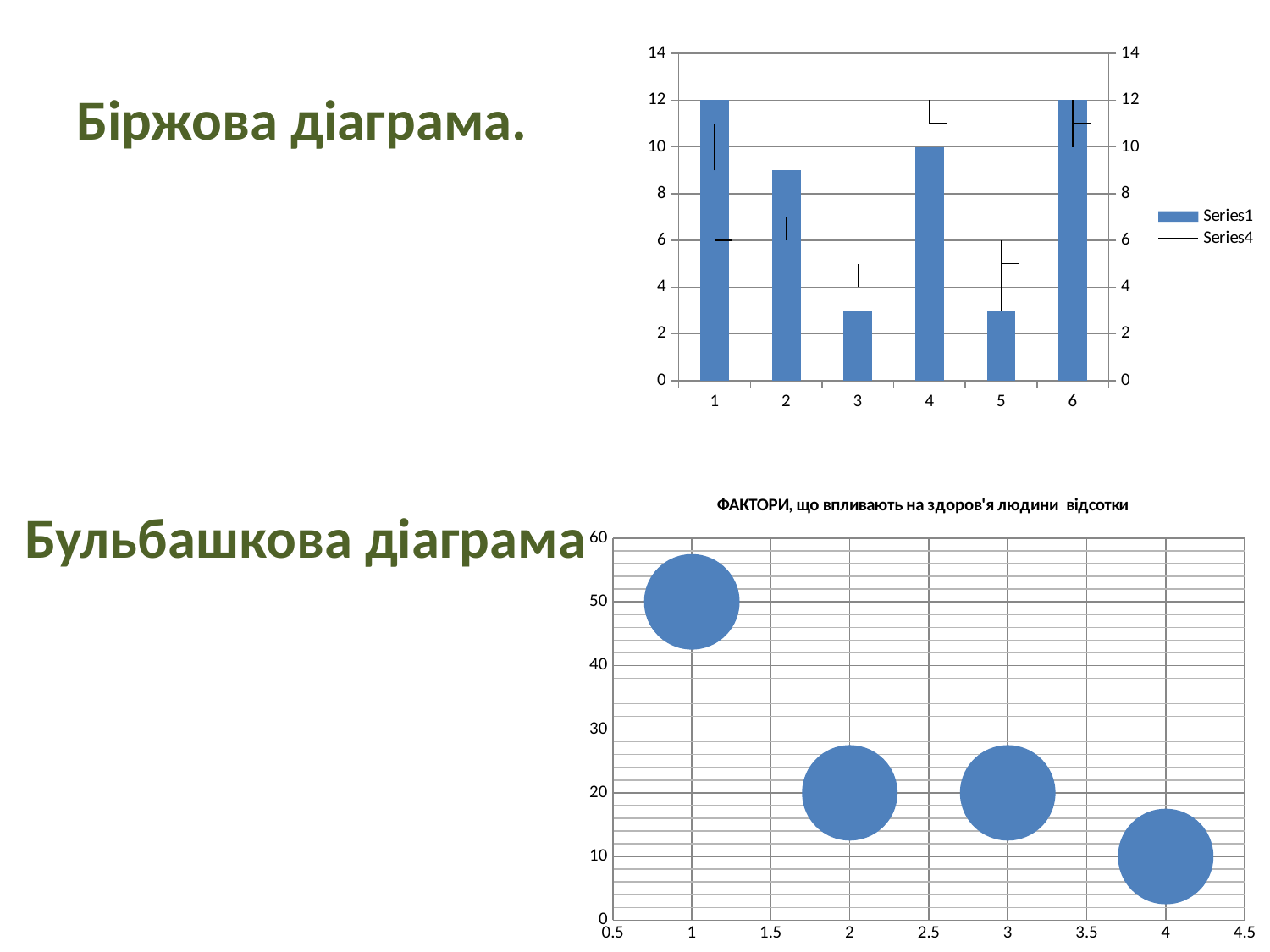

[unsupported chart]

Біржова діаграма.
# Бульбашкова діаграма

### Chart:

| Category | ФАКТОРИ, що впливають на здоров'я людини  відсотки |
|---|---|